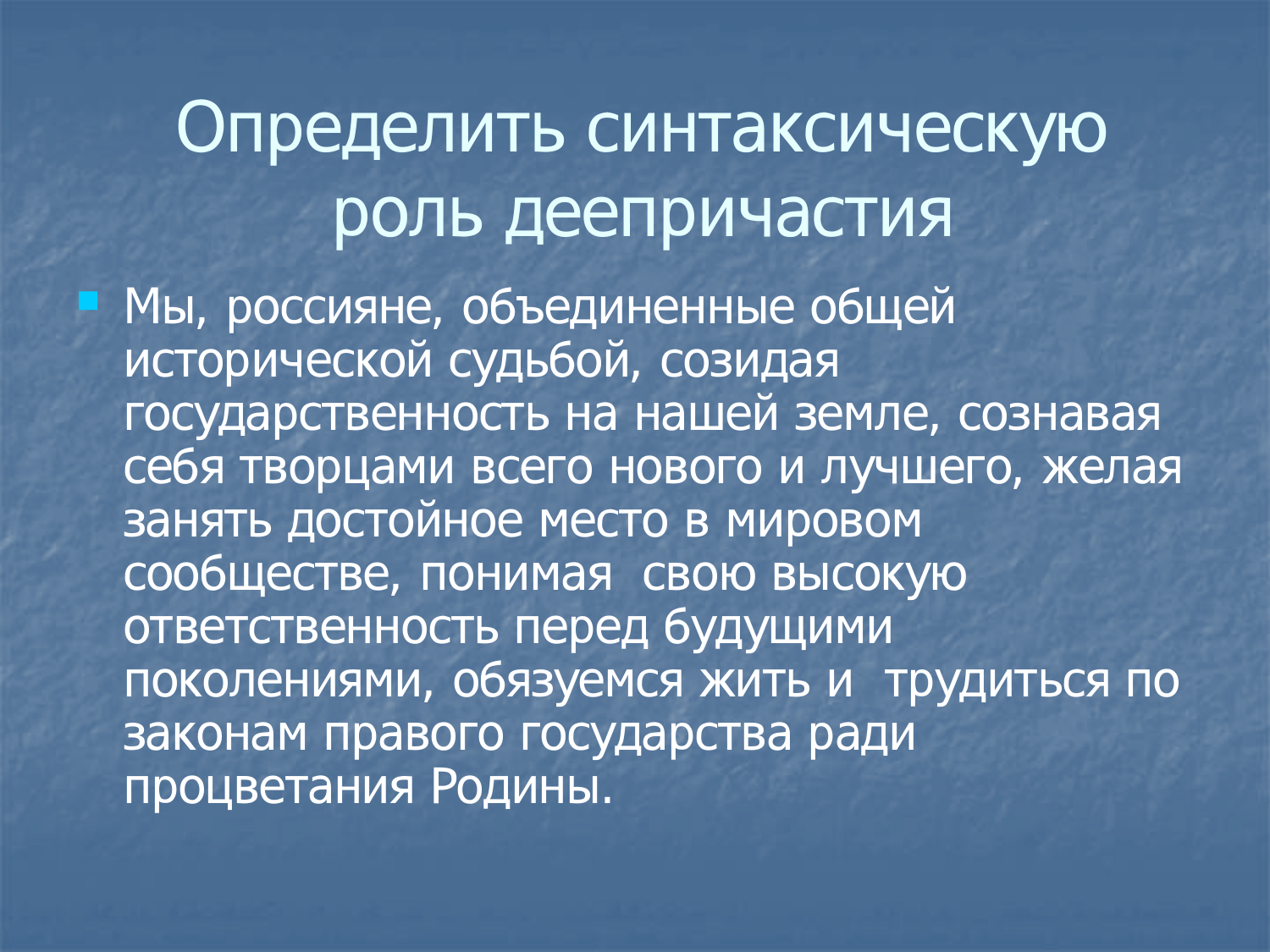

# Определить синтаксическую роль деепричастия
Мы, россияне, объединенные общей исторической судьбой, созидая государственность на нашей земле, сознавая себя творцами всего нового и лучшего, желая занять достойное место в мировом сообществе, понимая  свою высокую ответственность перед будущими поколениями, обязуемся жить и  трудиться по законам правого государства ради процветания Родины.